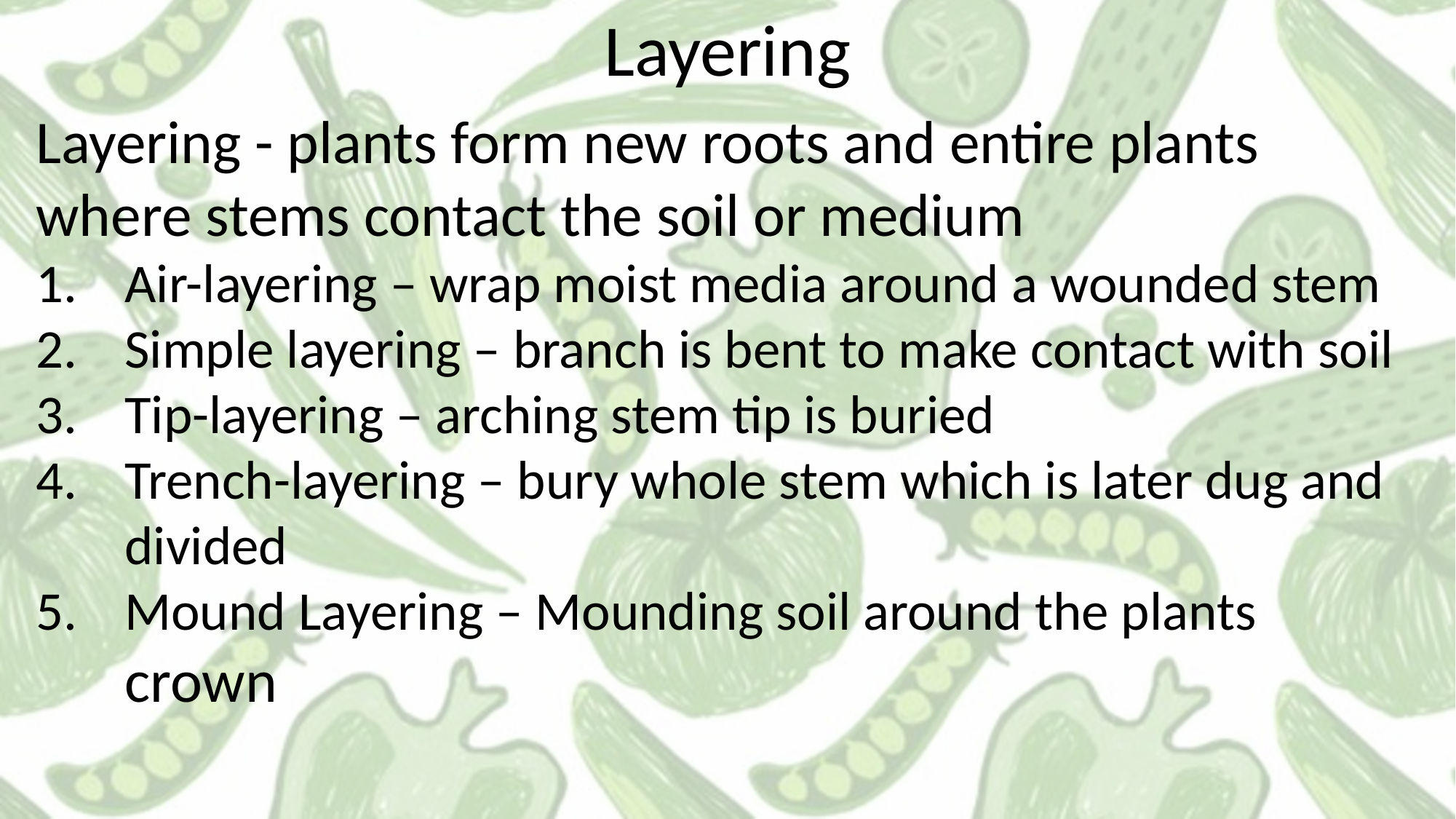

Layering
Layering - plants form new roots and entire plants where stems contact the soil or medium
Air-layering – wrap moist media around a wounded stem
Simple layering – branch is bent to make contact with soil
Tip-layering – arching stem tip is buried
Trench-layering – bury whole stem which is later dug and divided
Mound Layering – Mounding soil around the plants crown